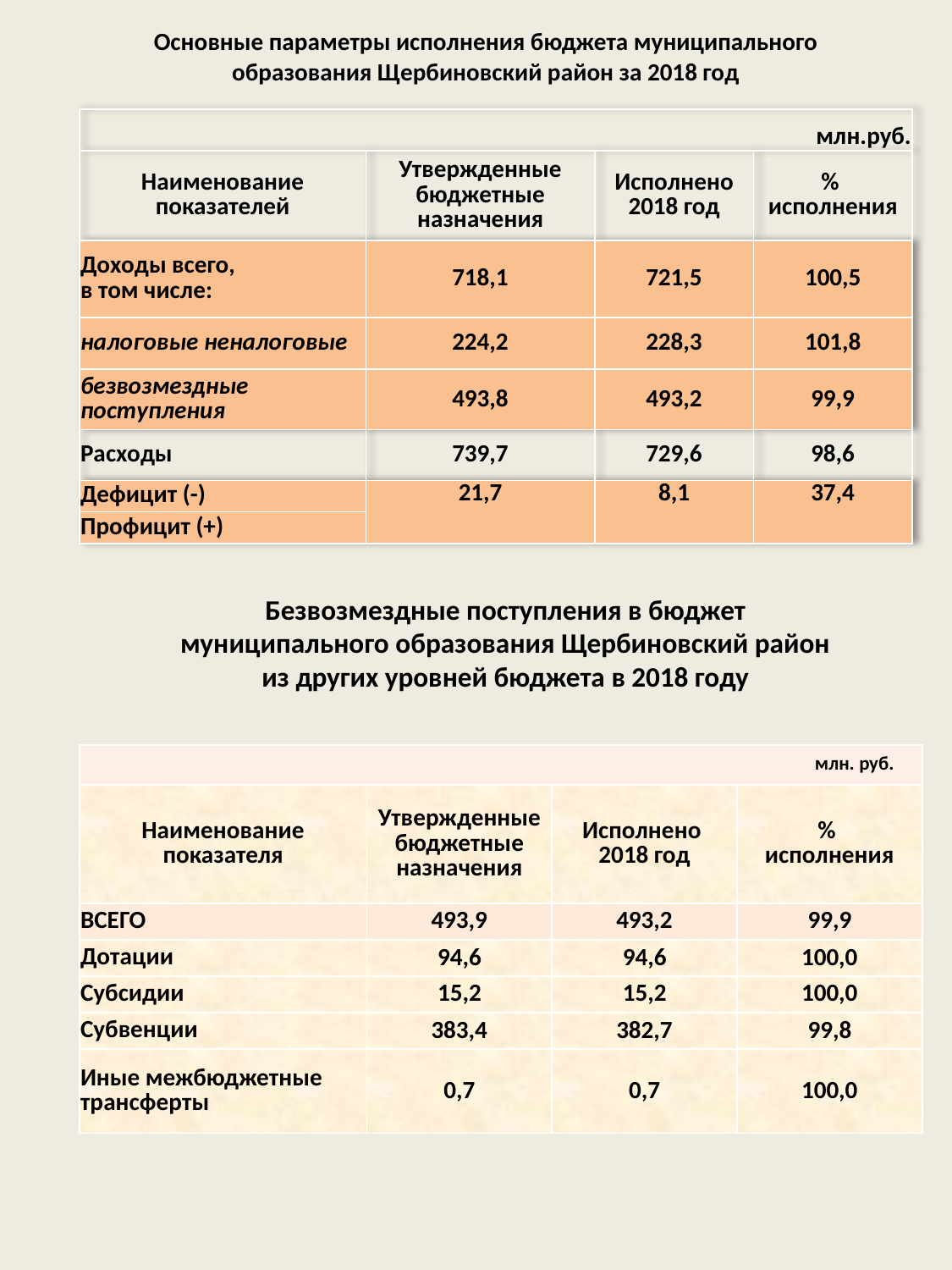

Основные параметры исполнения бюджета муниципального образования Щербиновский район за 2018 год
| млн.руб. |  |  |  |
| --- | --- | --- | --- |
| Наименование показателей | Утвержденные бюджетные назначения | Исполнено 2018 год | % исполнения |
| Доходы всего, в том числе: | 718,1 | 721,5 | 100,5 |
| налоговые неналоговые | 224,2 | 228,3 | 101,8 |
| безвозмездные поступления | 493,8 | 493,2 | 99,9 |
| Расходы | 739,7 | 729,6 | 98,6 |
| Дефицит (-) | 21,7 | 8,1 | 37,4 |
| Профицит (+) |  |  |  |
Безвозмездные поступления в бюджет
муниципального образования Щербиновский район
из других уровней бюджета в 2018 году
| млн. руб. |  |  |  |
| --- | --- | --- | --- |
| Наименование показателя | Утвержденные бюджетные назначения | Исполнено 2018 год | % исполнения |
| ВСЕГО | 493,9 | 493,2 | 99,9 |
| Дотации | 94,6 | 94,6 | 100,0 |
| Субсидии | 15,2 | 15,2 | 100,0 |
| Субвенции | 383,4 | 382,7 | 99,8 |
| Иные межбюджетные трансферты | 0,7 | 0,7 | 100,0 |